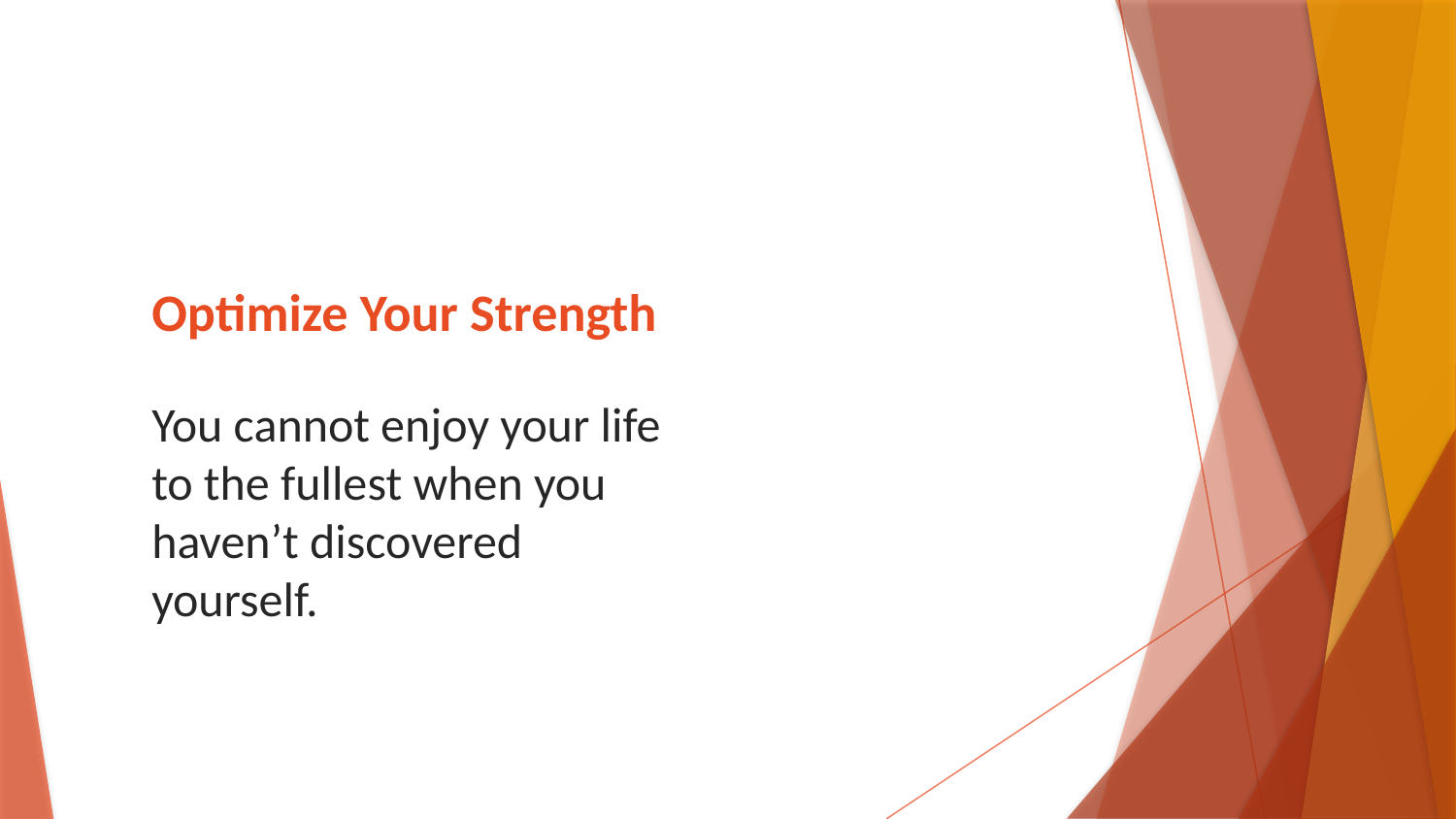

# Optimize Your Strength
You cannot enjoy your life to the fullest when you haven’t discovered yourself.